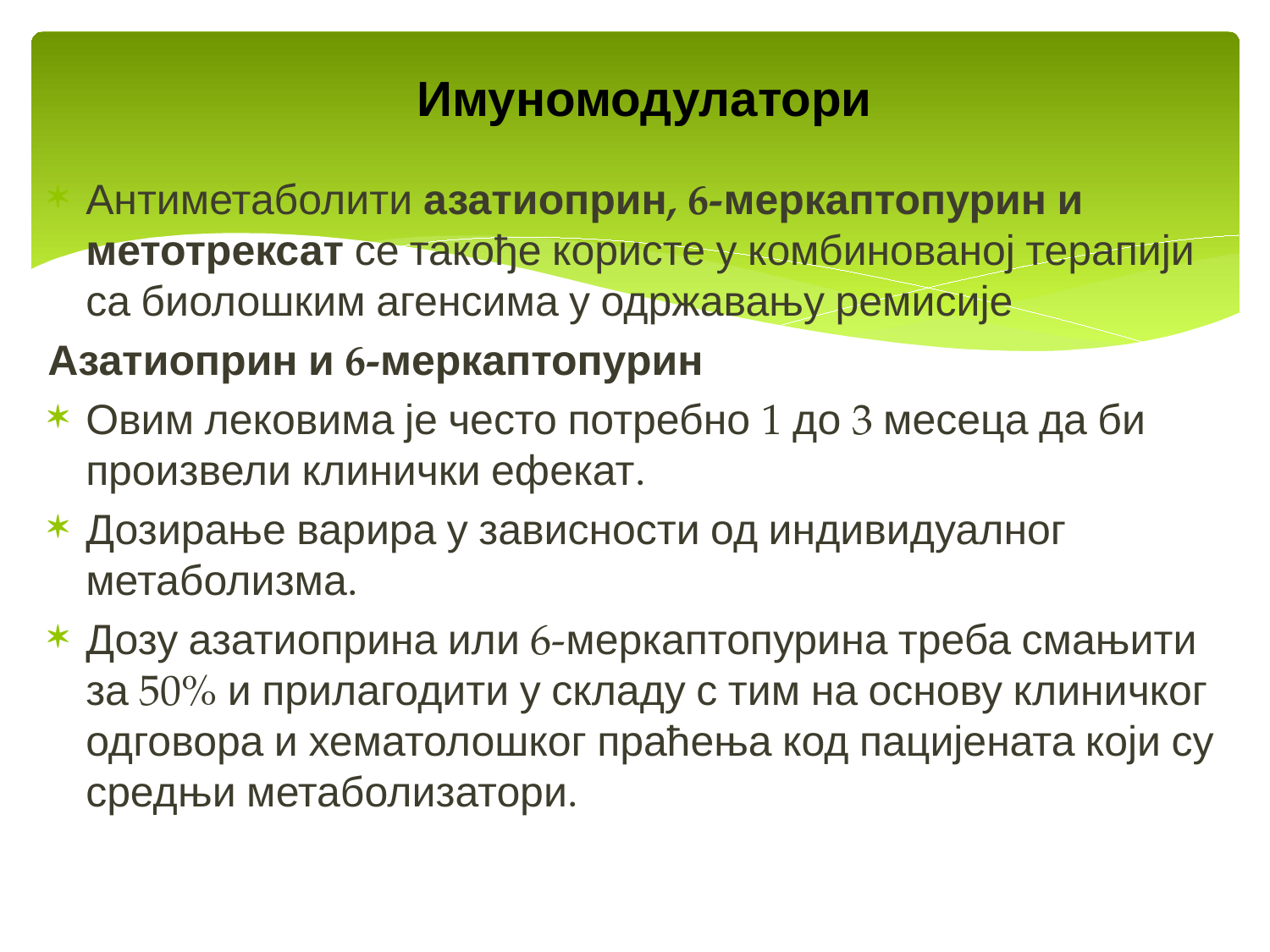

# Имуномодулатори
Антиметаболити азатиоприн, 6-меркаптопурин и метотрексат се такође користе у комбинованој терапији са биолошким агенсима у одржавању ремисије
Азатиоприн и 6-меркаптопурин
Овим лековима је често потребно 1 до 3 месеца да би произвели клинички ефекат.
Дозирање варира у зависности од индивидуалног метаболизма.
Дозу азатиоприна или 6-меркаптопурина треба смањити за 50% и прилагодити у складу с тим на основу клиничког одговора и хематолошког праћења код пацијената који су средњи метаболизатори.